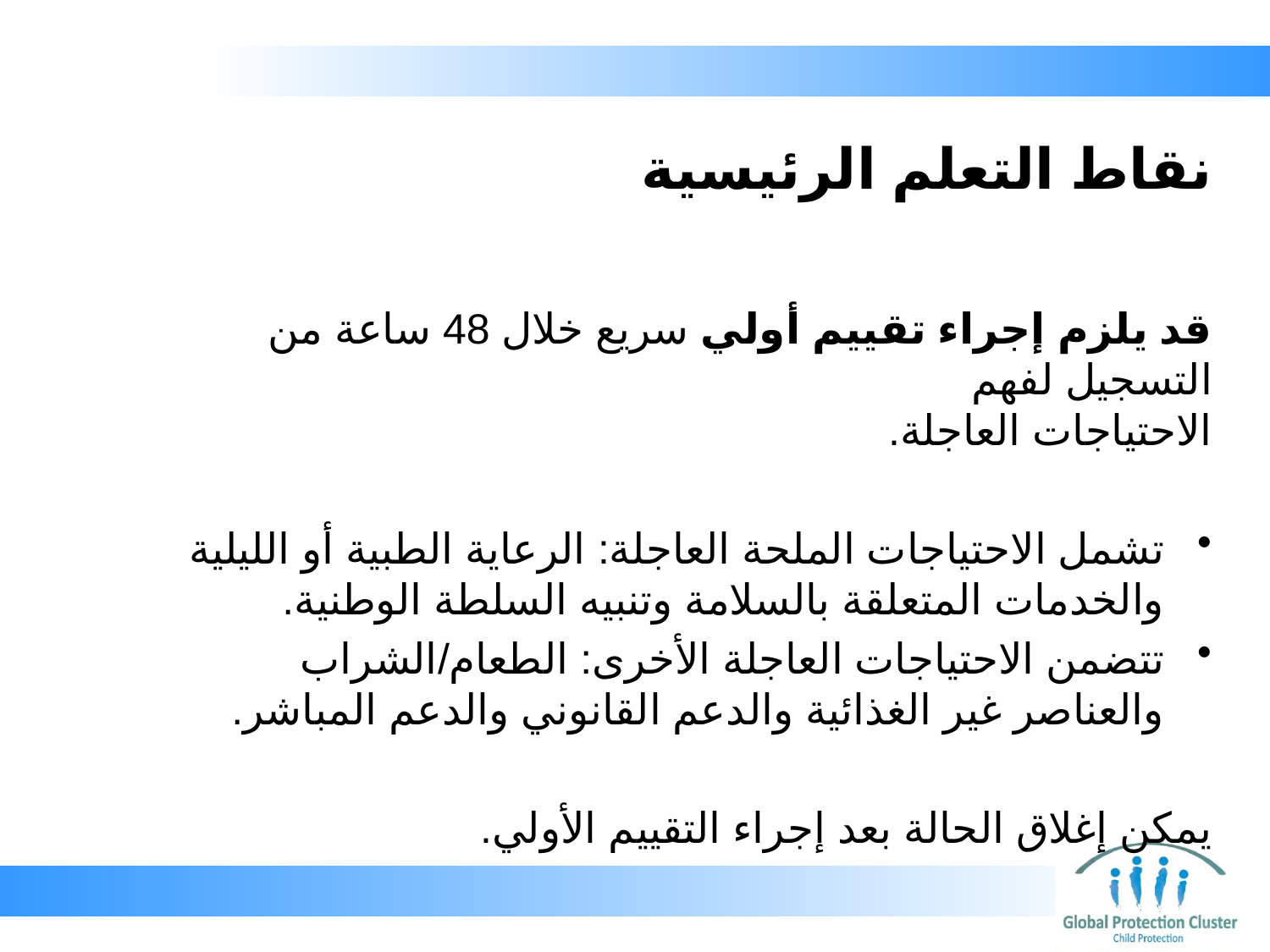

# نقاط التعلم الرئيسية

قد يلزم إجراء تقييم أولي سريع خلال 48 ساعة من التسجيل لفهم
الاحتياجات العاجلة.

تشمل الاحتياجات الملحة العاجلة: الرعاية الطبية أو الليلية والخدمات المتعلقة بالسلامة وتنبيه السلطة الوطنية.
تتضمن الاحتياجات العاجلة الأخرى: الطعام/الشراب والعناصر غير الغذائية والدعم القانوني والدعم المباشر.

يمكن إغلاق الحالة بعد إجراء التقييم الأولي.